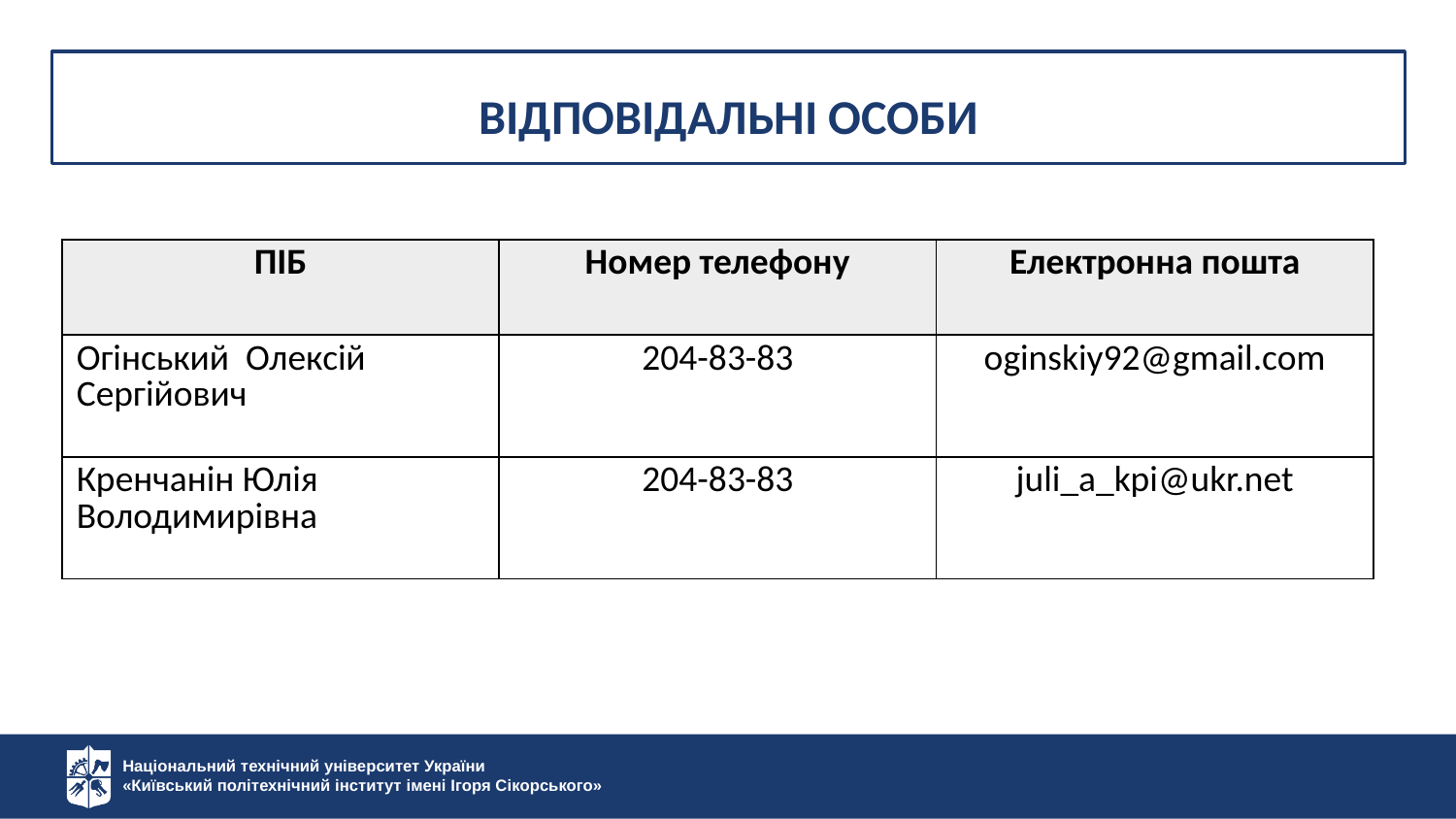

Відповідальні особи
| ПІБ | Номер телефону | Електронна пошта |
| --- | --- | --- |
| Огінський Олексій Сергійович | 204-83-83 | oginskiy92@gmail.com |
| Кренчанін Юлія Володимирівна | 204-83-83 | juli\_a\_kpi@ukr.net |